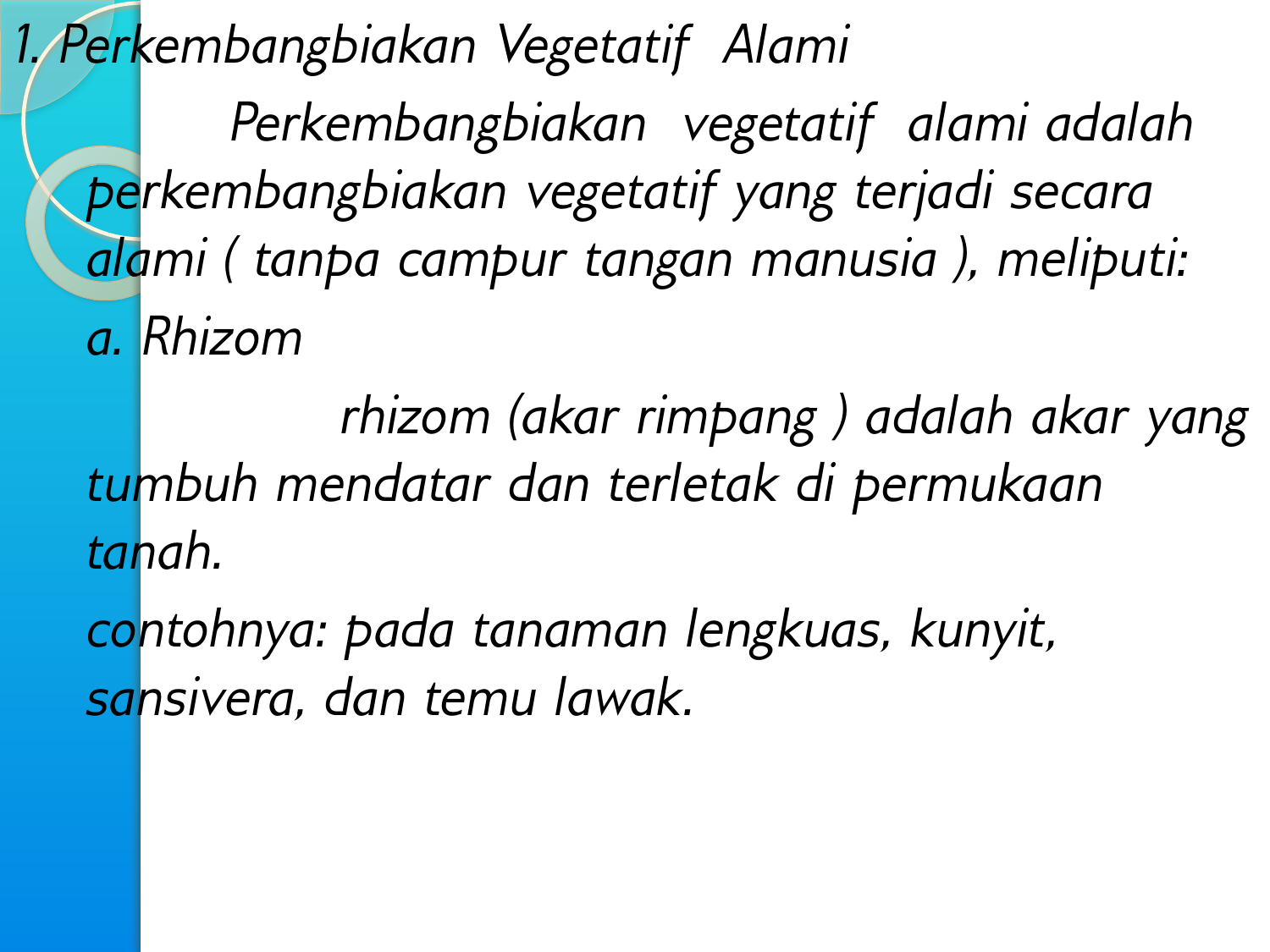

1. Perkembangbiakan Vegetatif  Alami
		 Perkembangbiakan  vegetatif  alami adalah perkembangbiakan vegetatif yang terjadi secara alami ( tanpa campur tangan manusia ), meliputi:
	a. Rhizom
			rhizom (akar rimpang ) adalah akar yang tumbuh mendatar dan terletak di permukaan tanah.
	contohnya: pada tanaman lengkuas, kunyit, sansivera, dan temu lawak.